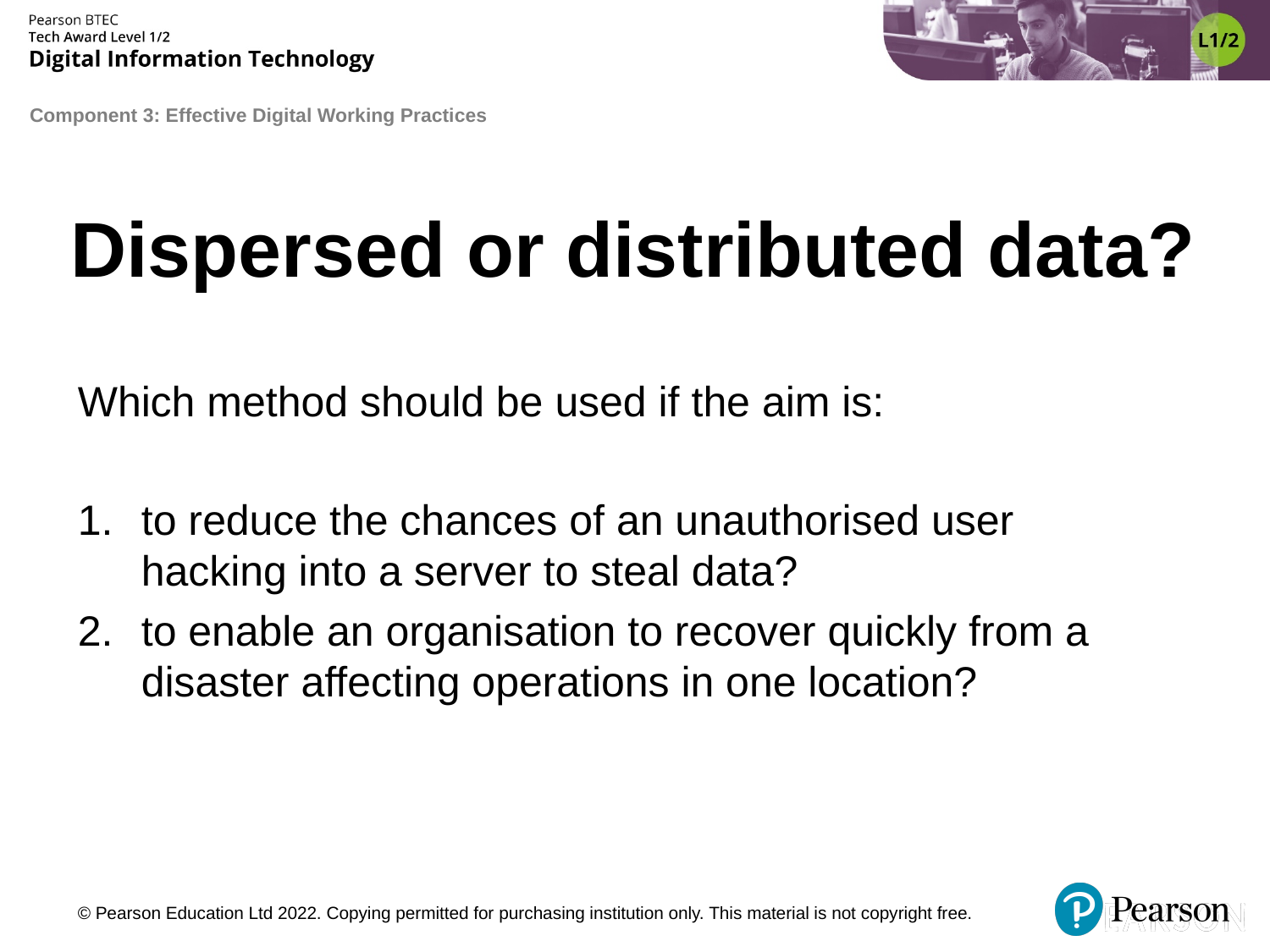

# Dispersed or distributed data?
Which method should be used if the aim is:

to reduce the chances of an unauthorised user hacking into a server to steal data?
to enable an organisation to recover quickly from a disaster affecting operations in one location?
© Pearson Education Ltd 2022. Copying permitted for purchasing institution only. This material is not copyright free.